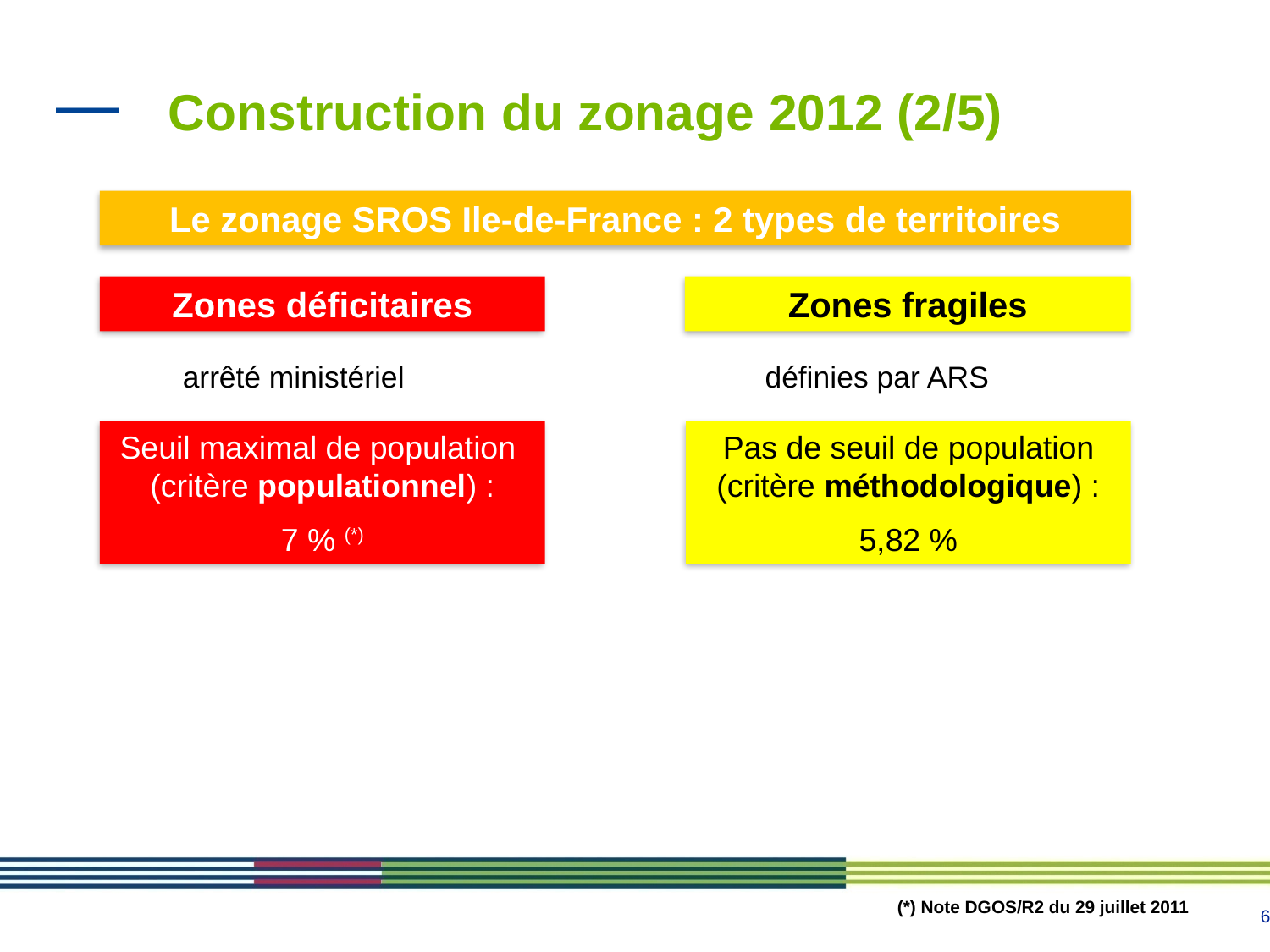

# Construction du zonage 2012 (2/5)
Le zonage SROS Ile-de-France : 2 types de territoires

arrêté ministériel			         définies par ARS

Zones déficitaires
Zones fragiles
Seuil maximal de population
(critère populationnel) :
7 % (*)
Pas de seuil de population (critère méthodologique) :
5,82 %
(*) Note DGOS/R2 du 29 juillet 2011